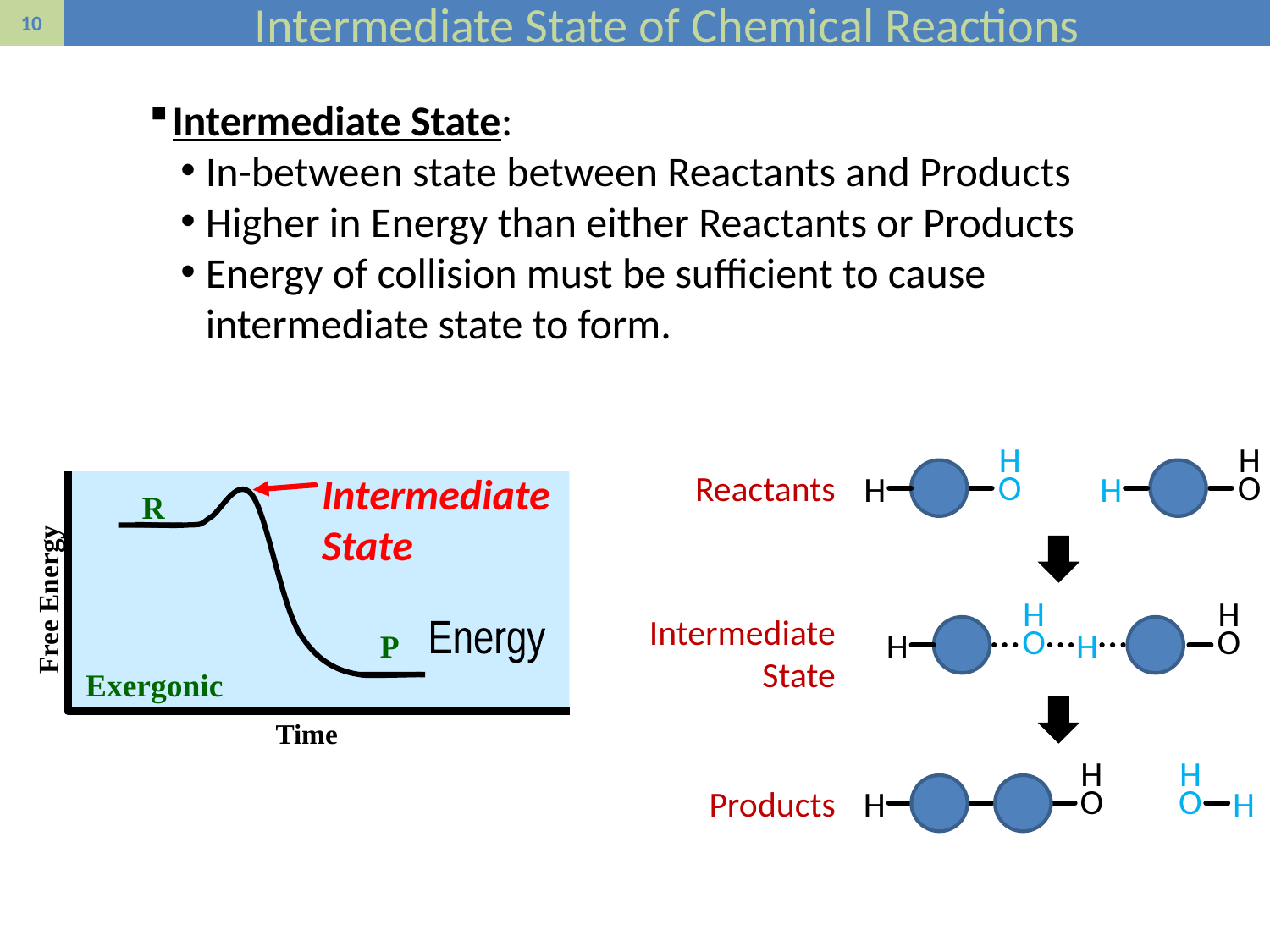

# Intermediate State of Chemical Reactions
Intermediate State:
In-between state between Reactants and Products
Higher in Energy than either Reactants or Products
Energy of collision must be sufficient to cause intermediate state to form.
H
O
H
O

H
H
Reactants
Intermediate State

R

Free Energy
P
Energy
Exergonic
Time

H
O
H
O

H
H
Intermediate State

H
O
H
O
H
H

Products